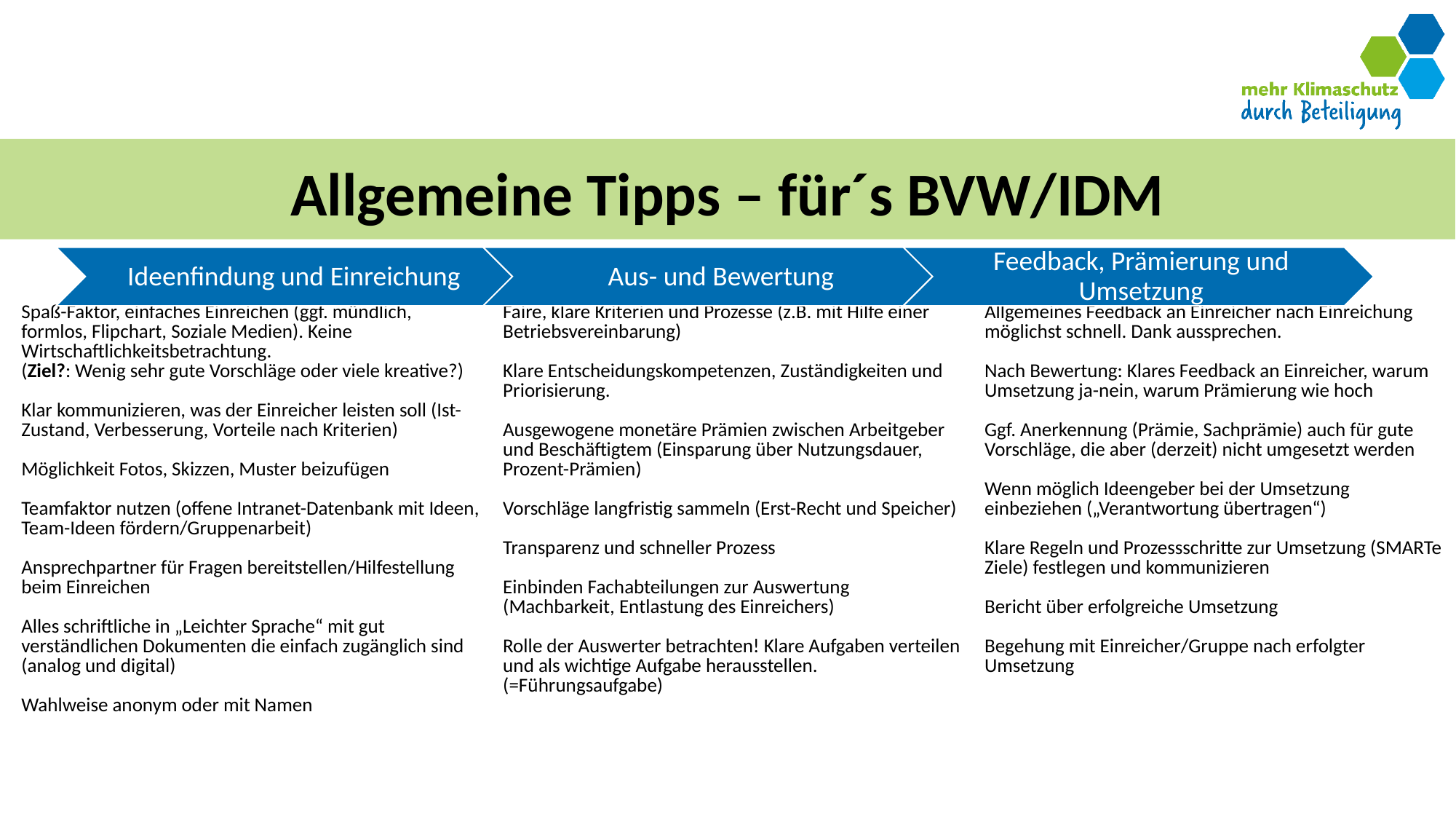

# Allgemeine Tipps – für´s BVW/IDM
Ideenfindung und Einreichung
Aus- und Bewertung
Feedback, Prämierung und Umsetzung
| Spaß-Faktor, einfaches Einreichen (ggf. mündlich, formlos, Flipchart, Soziale Medien). Keine Wirtschaftlichkeitsbetrachtung. (Ziel?: Wenig sehr gute Vorschläge oder viele kreative?) Klar kommunizieren, was der Einreicher leisten soll (Ist-Zustand, Verbesserung, Vorteile nach Kriterien) Möglichkeit Fotos, Skizzen, Muster beizufügen Teamfaktor nutzen (offene Intranet-Datenbank mit Ideen, Team-Ideen fördern/Gruppenarbeit) Ansprechpartner für Fragen bereitstellen/Hilfestellung beim Einreichen Alles schriftliche in „Leichter Sprache“ mit gut verständlichen Dokumenten die einfach zugänglich sind (analog und digital) Wahlweise anonym oder mit Namen | Faire, klare Kriterien und Prozesse (z.B. mit Hilfe einer Betriebsvereinbarung) Klare Entscheidungskompetenzen, Zuständigkeiten und Priorisierung. Ausgewogene monetäre Prämien zwischen Arbeitgeber und Beschäftigtem (Einsparung über Nutzungsdauer, Prozent-Prämien) Vorschläge langfristig sammeln (Erst-Recht und Speicher) Transparenz und schneller Prozess Einbinden Fachabteilungen zur Auswertung (Machbarkeit, Entlastung des Einreichers) Rolle der Auswerter betrachten! Klare Aufgaben verteilen und als wichtige Aufgabe herausstellen. (=Führungsaufgabe) | Allgemeines Feedback an Einreicher nach Einreichung möglichst schnell. Dank aussprechen. Nach Bewertung: Klares Feedback an Einreicher, warum Umsetzung ja-nein, warum Prämierung wie hoch Ggf. Anerkennung (Prämie, Sachprämie) auch für gute Vorschläge, die aber (derzeit) nicht umgesetzt werden Wenn möglich Ideengeber bei der Umsetzung einbeziehen („Verantwortung übertragen“) Klare Regeln und Prozessschritte zur Umsetzung (SMARTe Ziele) festlegen und kommunizieren Bericht über erfolgreiche Umsetzung Begehung mit Einreicher/Gruppe nach erfolgter Umsetzung |
| --- | --- | --- |